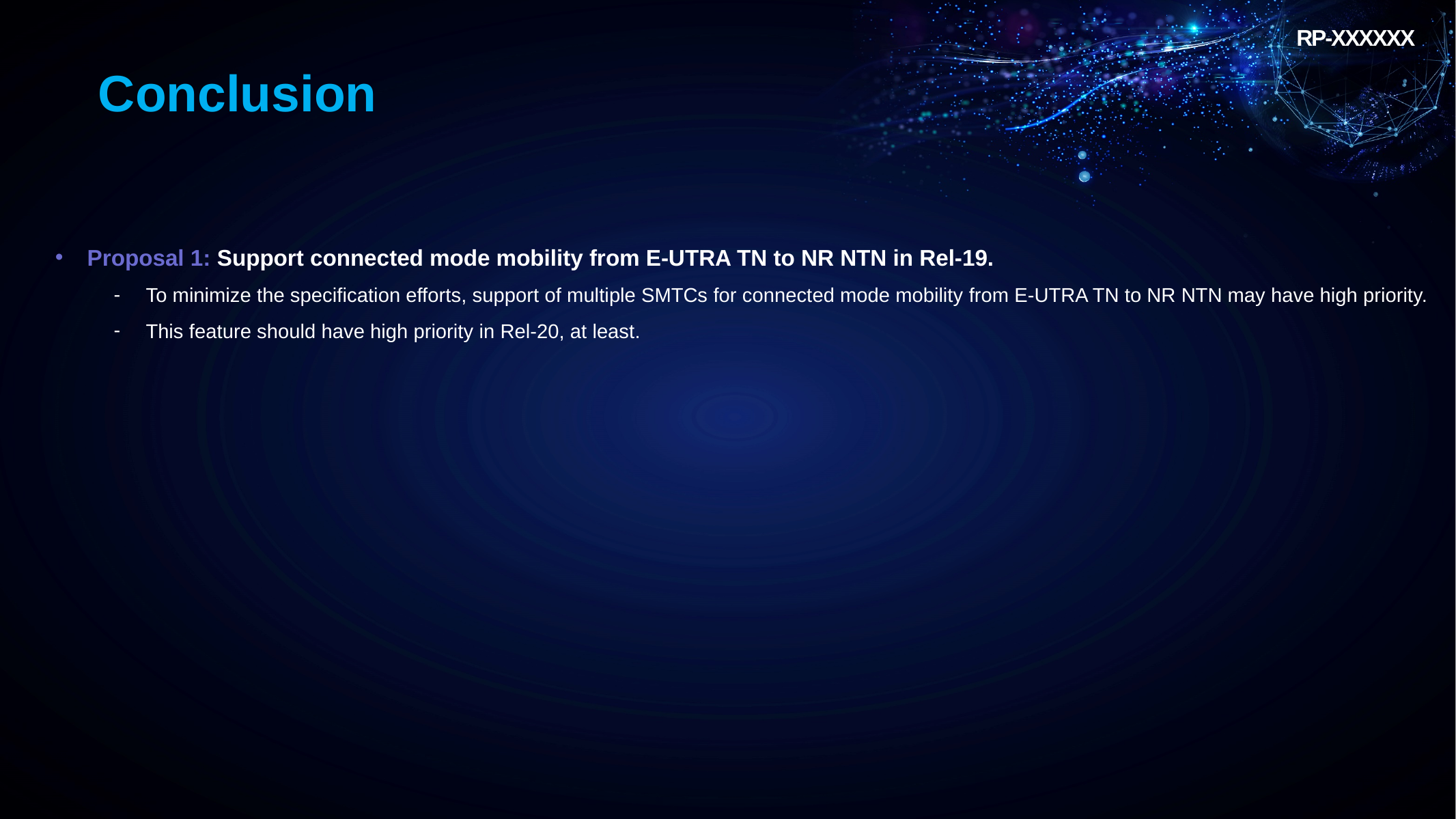

RP-XXXXXX
Conclusion

Proposal 1: Support connected mode mobility from E-UTRA TN to NR NTN in Rel-19.
To minimize the specification efforts, support of multiple SMTCs for connected mode mobility from E-UTRA TN to NR NTN may have high priority.
This feature should have high priority in Rel-20, at least.